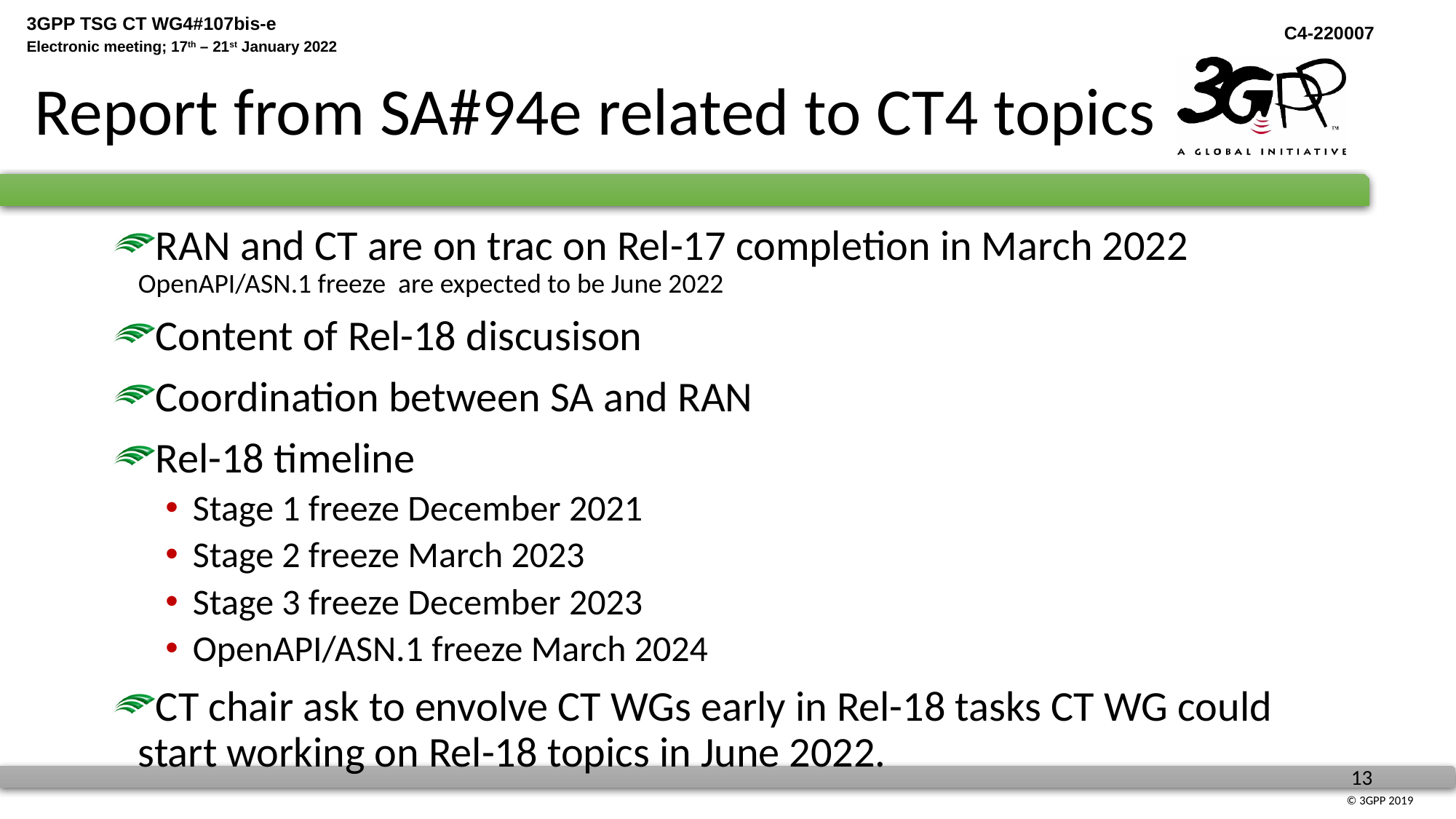

# Report from SA#94e related to CT4 topics
RAN and CT are on trac on Rel-17 completion in March 2022 OpenAPI/ASN.1 freeze  are expected to be June 2022
Content of Rel-18 discusison
Coordination between SA and RAN
Rel-18 timeline
Stage 1 freeze December 2021
Stage 2 freeze March 2023
Stage 3 freeze December 2023
OpenAPI/ASN.1 freeze March 2024
CT chair ask to envolve CT WGs early in Rel-18 tasks CT WG could start working on Rel-18 topics in June 2022.